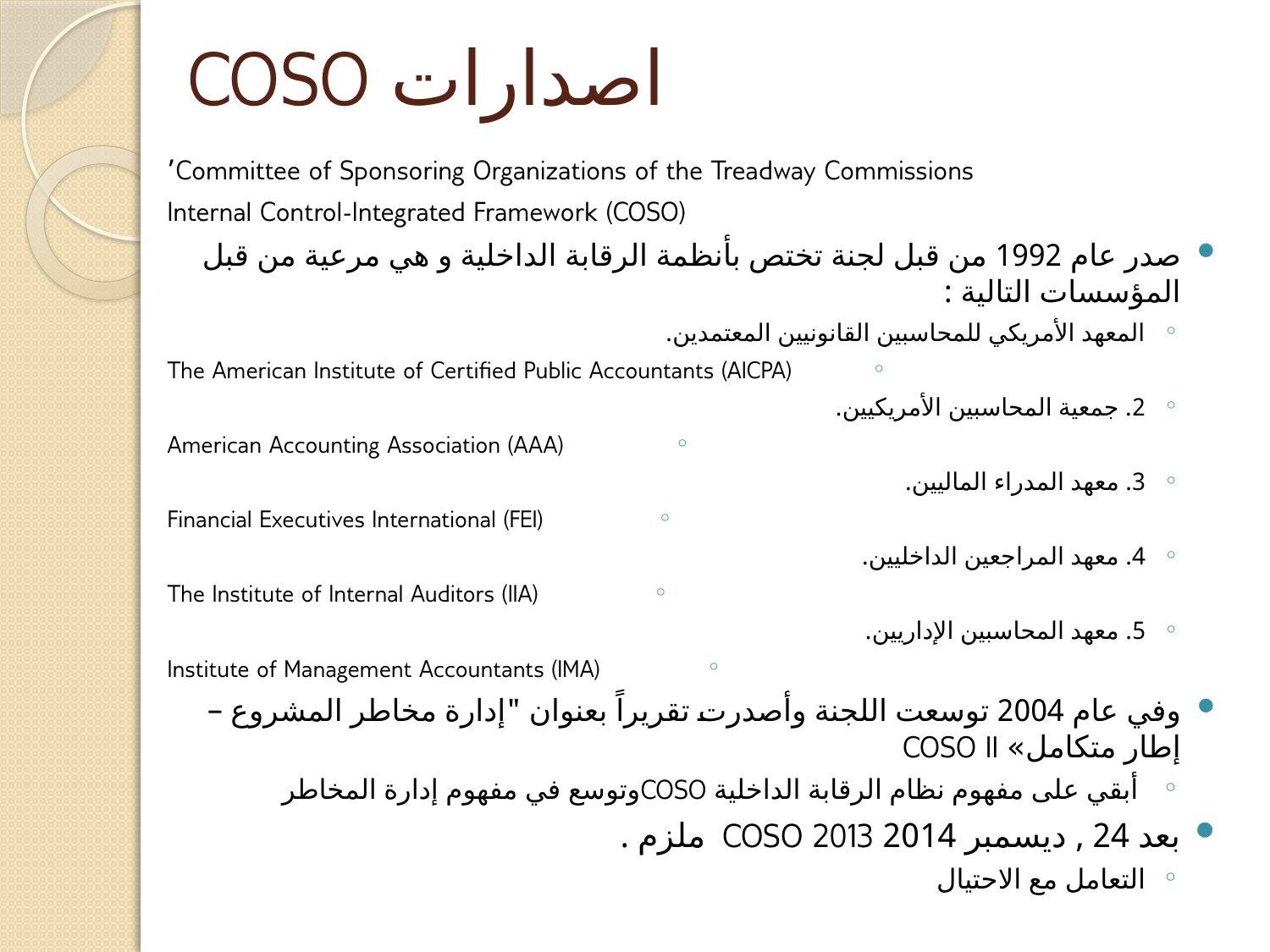

# اصدارات COSO
 Committee of Sponsoring Organizations of the Treadway Commissions’
Internal Control-Integrated Framework (COSO)
صدر عام 1992 من قبل لجنة تختص بأنظمة الرقابة الداخلية و هي مرعية من قبل المؤسسات التالية :
المعهد الأمریكي للمحاسبین القانونیین المعتمدین.
The American Institute of Certified Public Accountants (AICPA)
2. جمعیة المحاسبین الأمریكیین.
American Accounting Association (AAA)
3. معهد المدراء المالیین.
Financial Executives International (FEI)
4. معهد المراجعین الداخلیین.
The Institute of Internal Auditors (IIA)
5. معهد المحاسبین الإداریین.
Institute of Management Accountants (IMA)
وفي عام 2004 توسعت اللجنة وأصدرت تقریراً بعنوان "إدارة مخاطر المشروع – إطار متكامل» COSO II
 أبقي على مفهوم نظام الرقابة الداخلیة COSOوتوسع في مفهوم إدارة المخاطر
بعد 24 , ديسمبر 2014 COSO 2013  ملزم .
التعامل مع الاحتيال